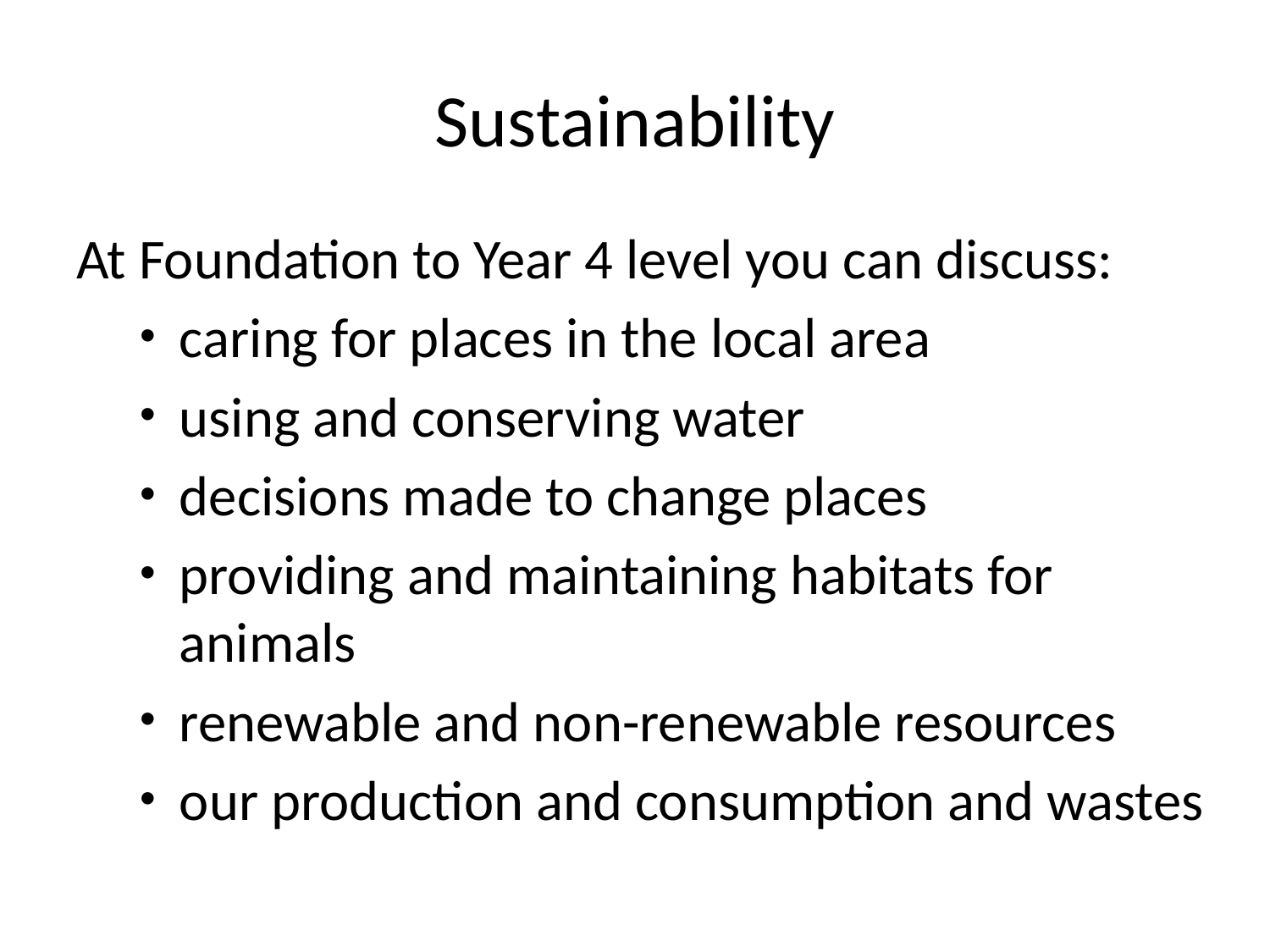

# Sustainability
At Foundation to Year 4 level you can discuss:
caring for places in the local area
using and conserving water
decisions made to change places
providing and maintaining habitats for animals
renewable and non-renewable resources
our production and consumption and wastes